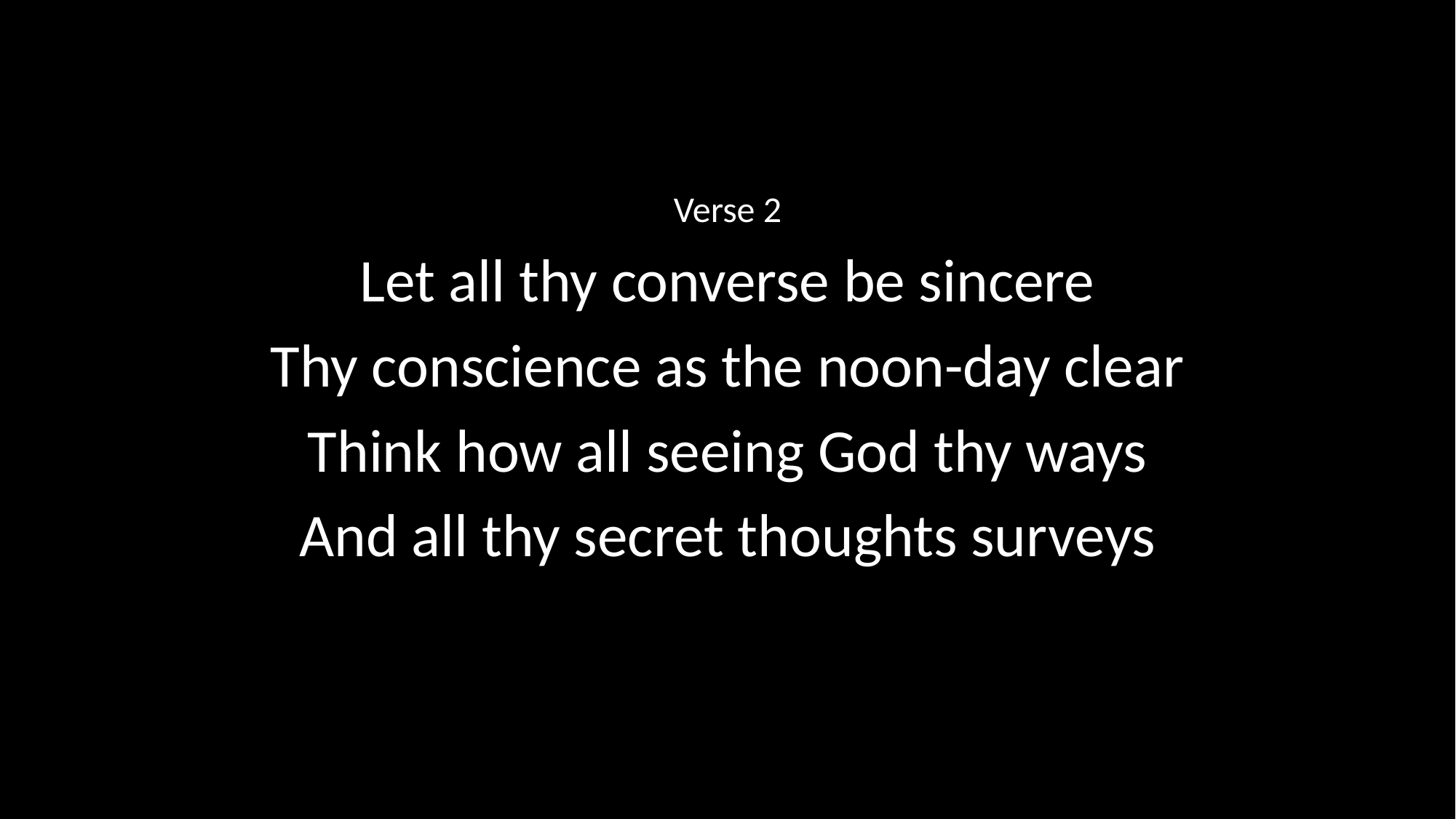

Verse 2
Let all thy converse be sincere
Thy conscience as the noon-day clear
Think how all seeing God thy ways
And all thy secret thoughts surveys